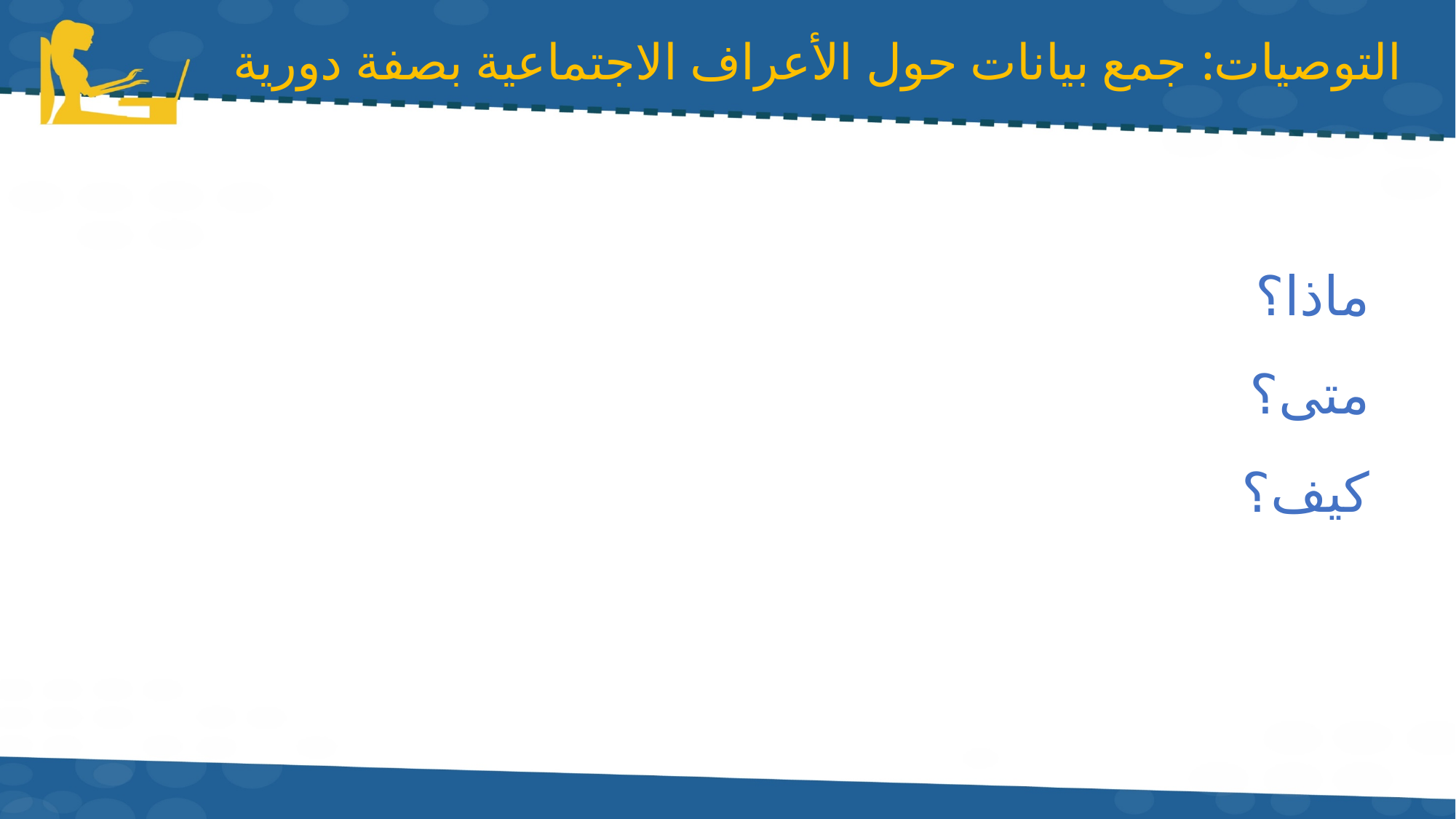

التوصيات: جمع بيانات حول الأعراف الاجتماعية بصفة دورية
ماذا؟
متى؟
كيف؟